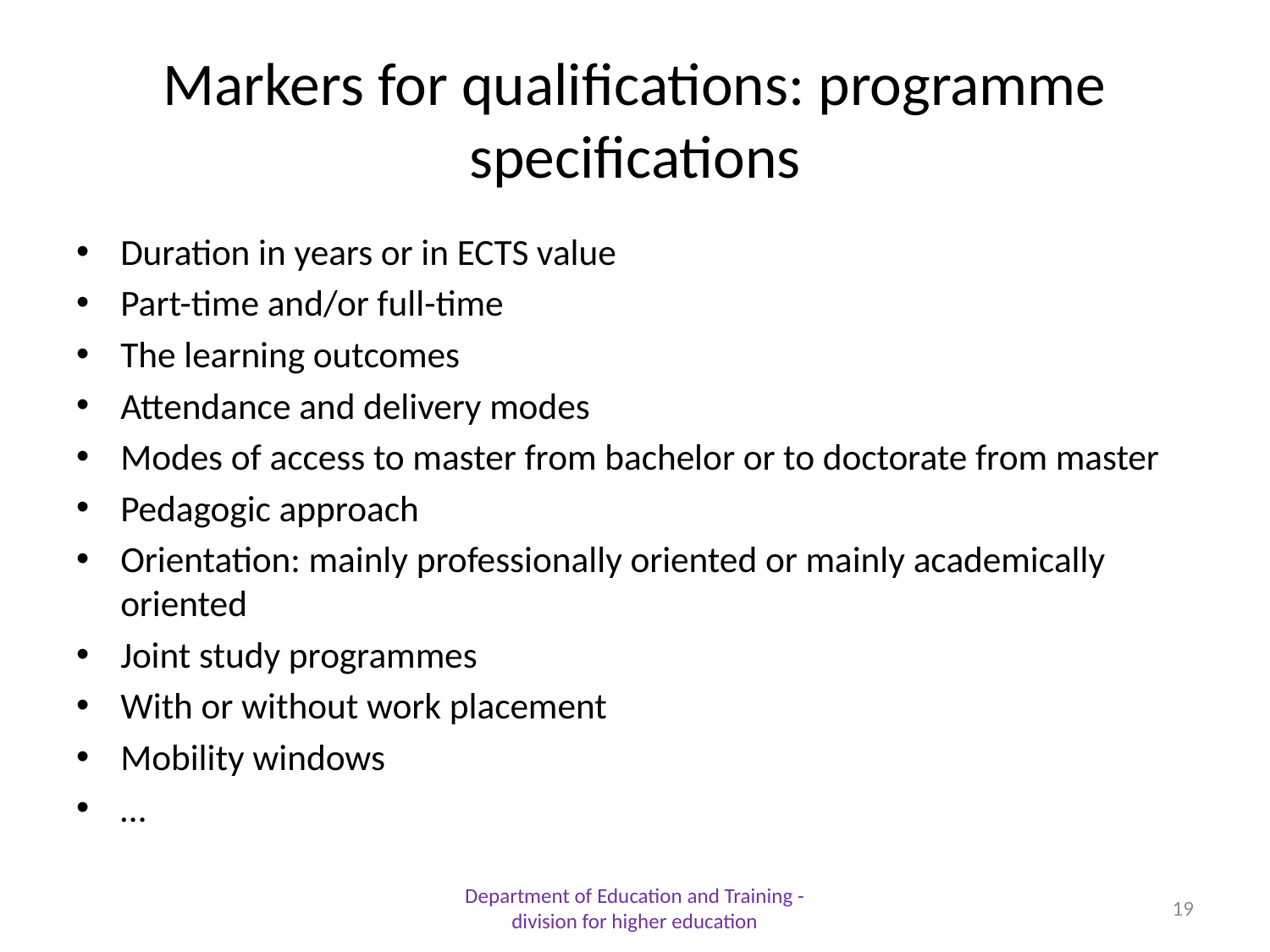

# Markers for qualifications: programme specifications
Duration in years or in ECTS value
Part-time and/or full-time
The learning outcomes
Attendance and delivery modes
Modes of access to master from bachelor or to doctorate from master
Pedagogic approach
Orientation: mainly professionally oriented or mainly academically oriented
Joint study programmes
With or without work placement
Mobility windows
…
Department of Education and Training - division for higher education
19